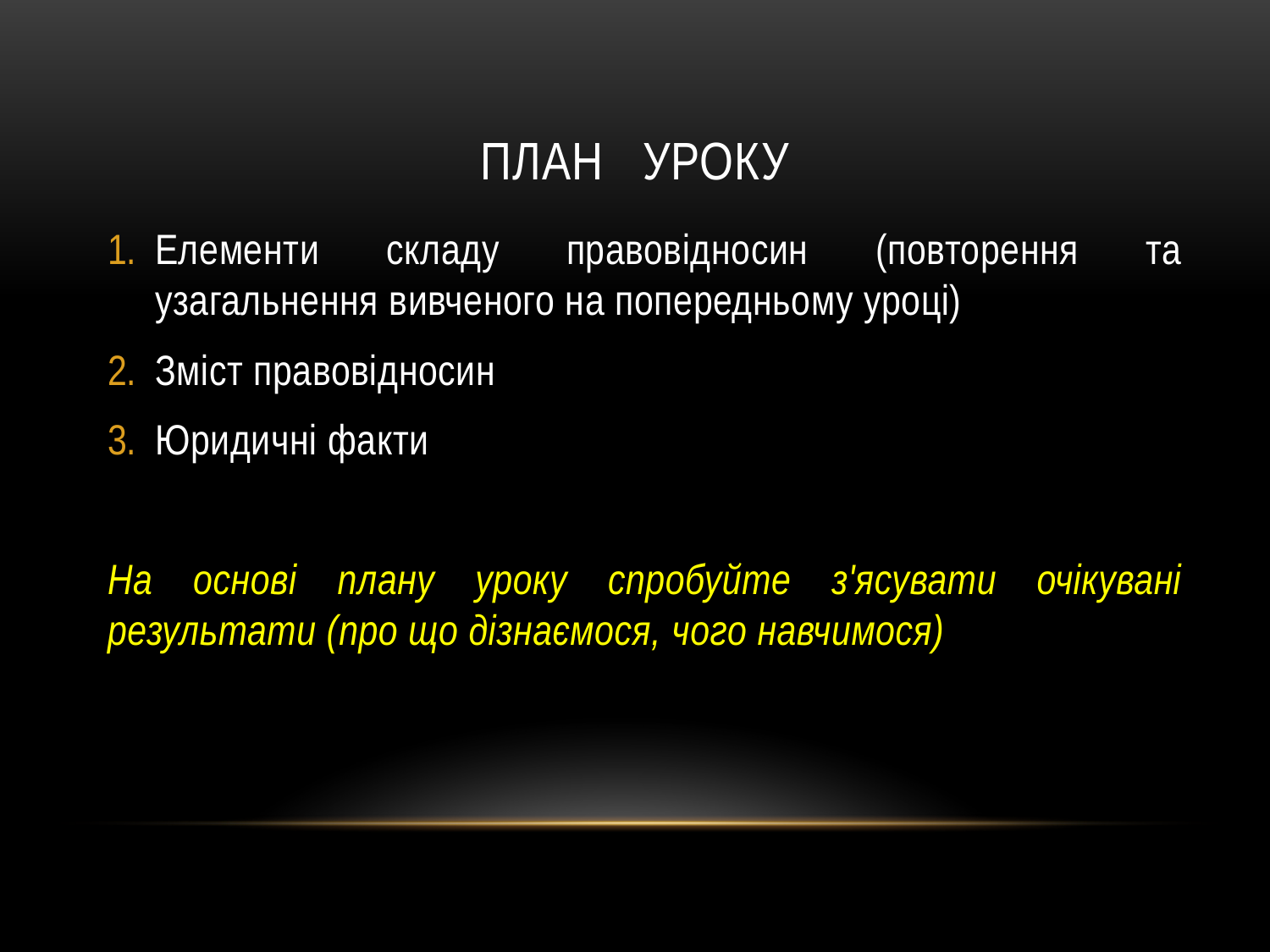

# ПЛАН   УРОКУ
Елементи складу правовідносин (повторення та узагальнення вивченого на попередньому уроці)
Зміст правовідносин
Юридичні факти

На основі плану уроку спробуйте з'ясувати очікувані результати (про що дізнаємося, чого навчимося)